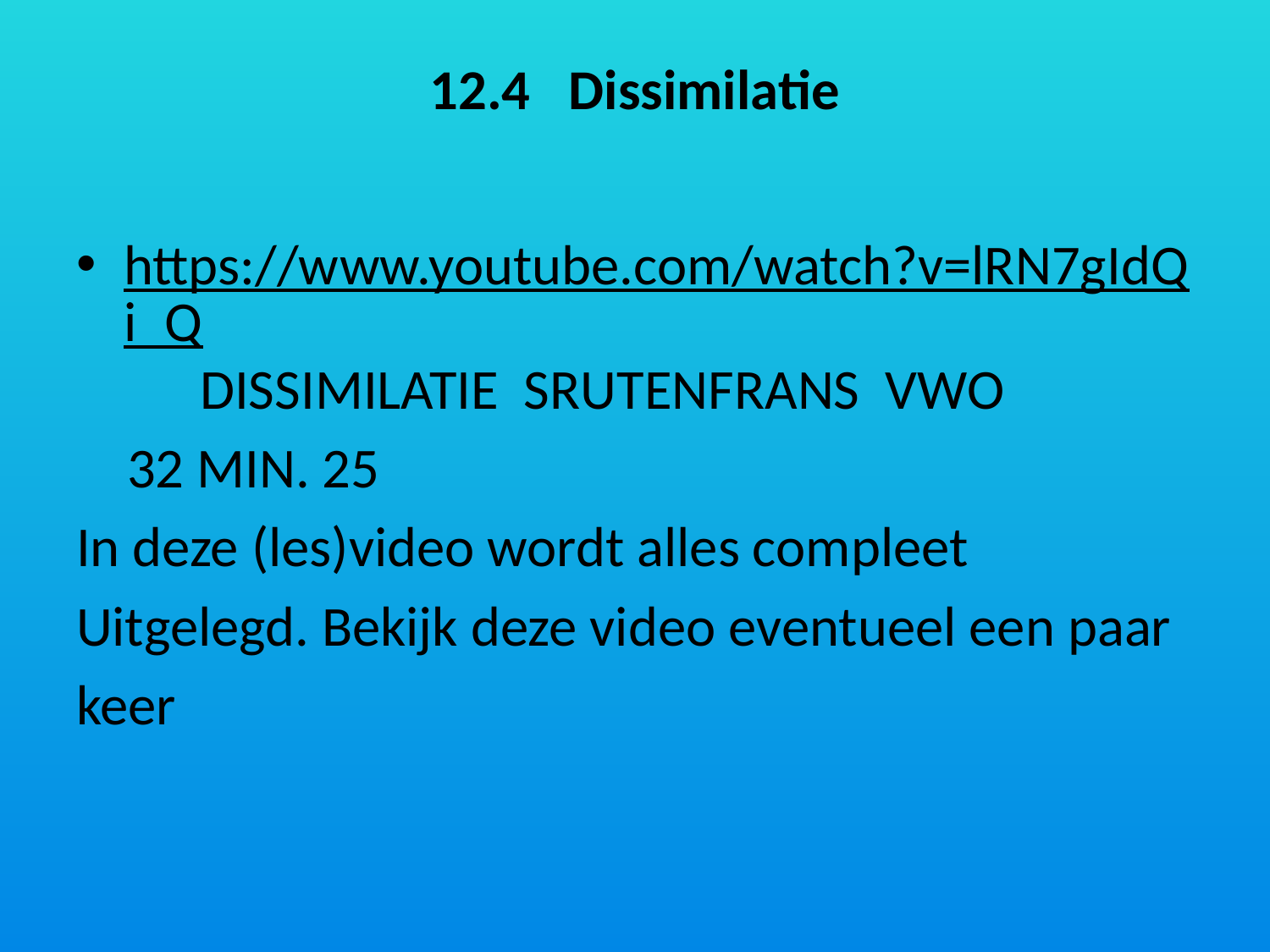

# 12.4   Dissimilatie
https://www.youtube.com/watch?v=lRN7gIdQi_Q      DISSIMILATIE  SRUTENFRANS  VWO
    32 MIN. 25
In deze (les)video wordt alles compleet
Uitgelegd. Bekijk deze video eventueel een paar
keer